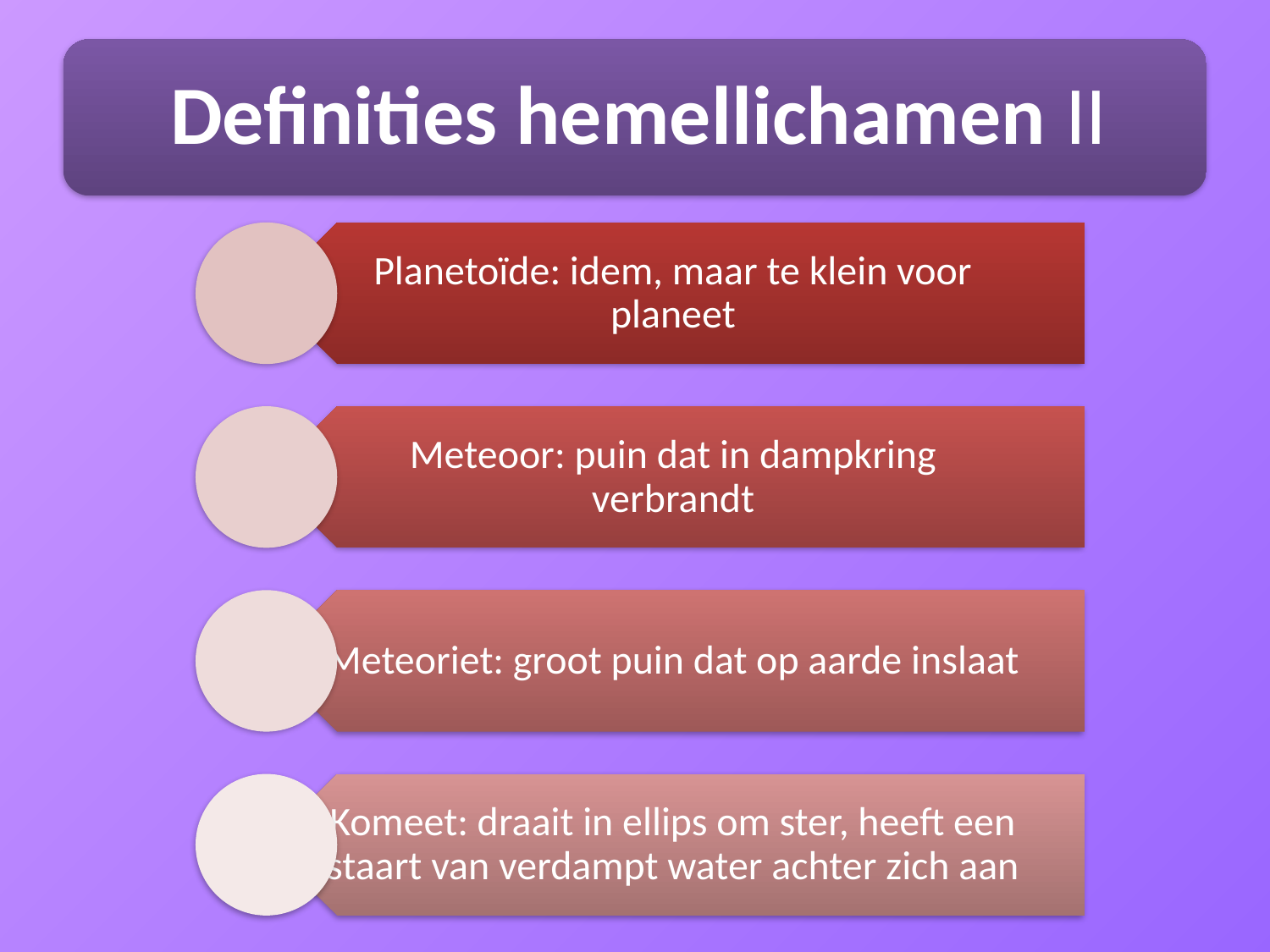

Definities hemellichamen II
Planetoïde: idem, maar te klein voor planeet
Meteoor: puin dat in dampkring verbrandt
Meteoriet: groot puin dat op aarde inslaat
Komeet: draait in ellips om ster, heeft een staart van verdampt water achter zich aan